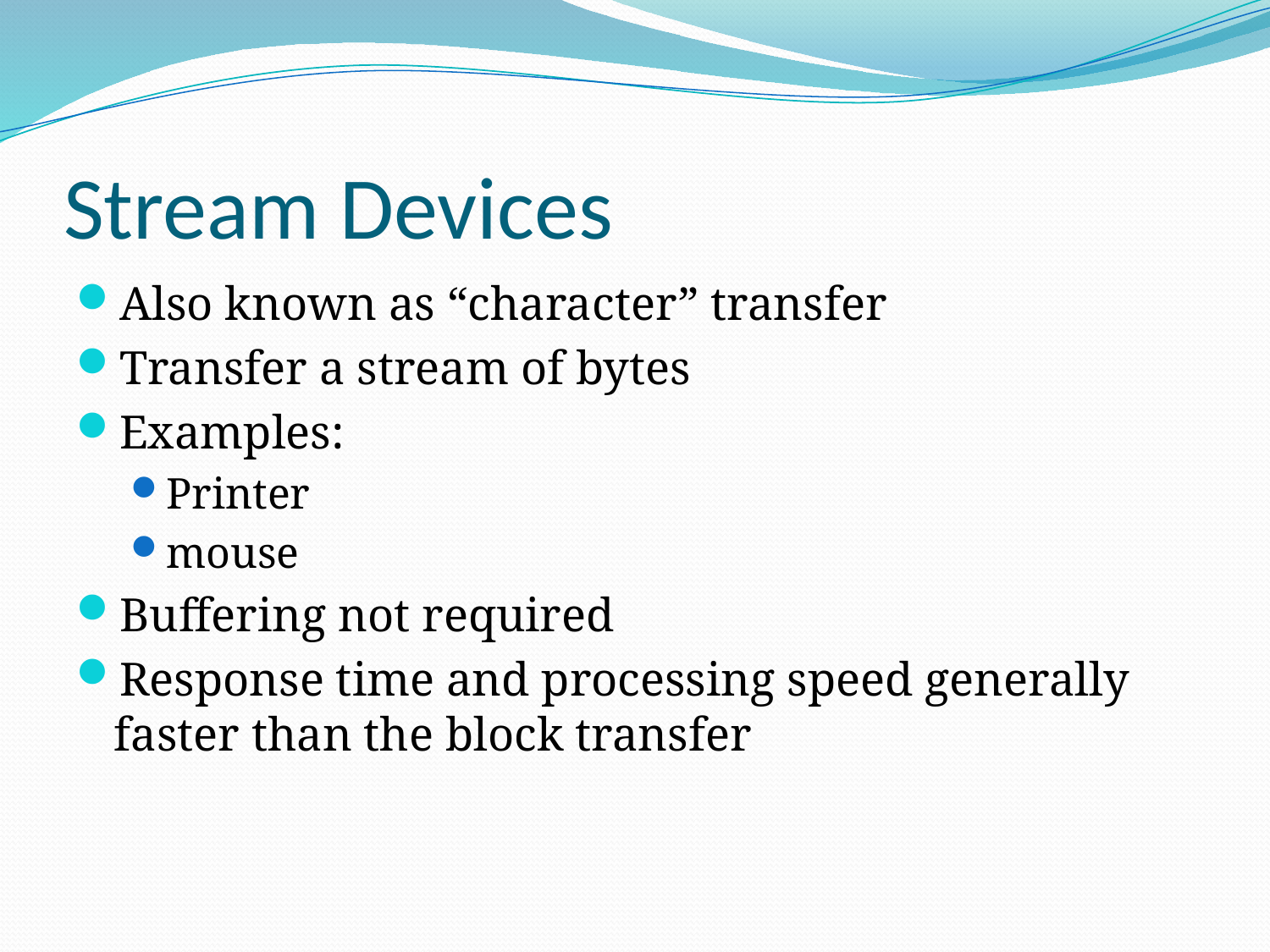

# Stream Devices
Also known as “character” transfer
Transfer a stream of bytes
Examples:
Printer
mouse
Buffering not required
Response time and processing speed generally faster than the block transfer